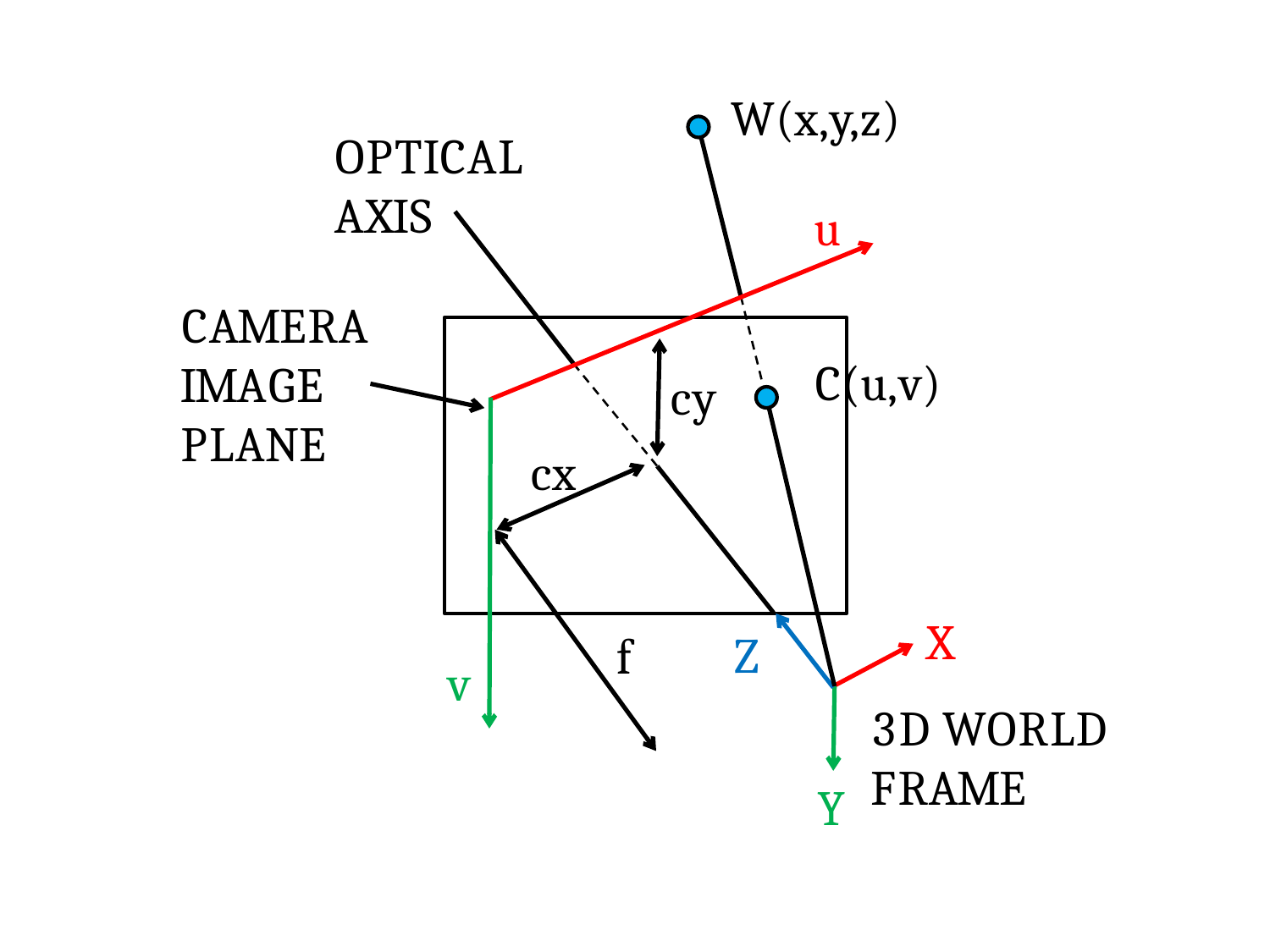

W(x,y,z)

OPTICAL AXIS
u
CAMERA IMAGE PLANE

C(u,v)
cy

cx
X
Z
f
v
3D WORLD FRAME
Y